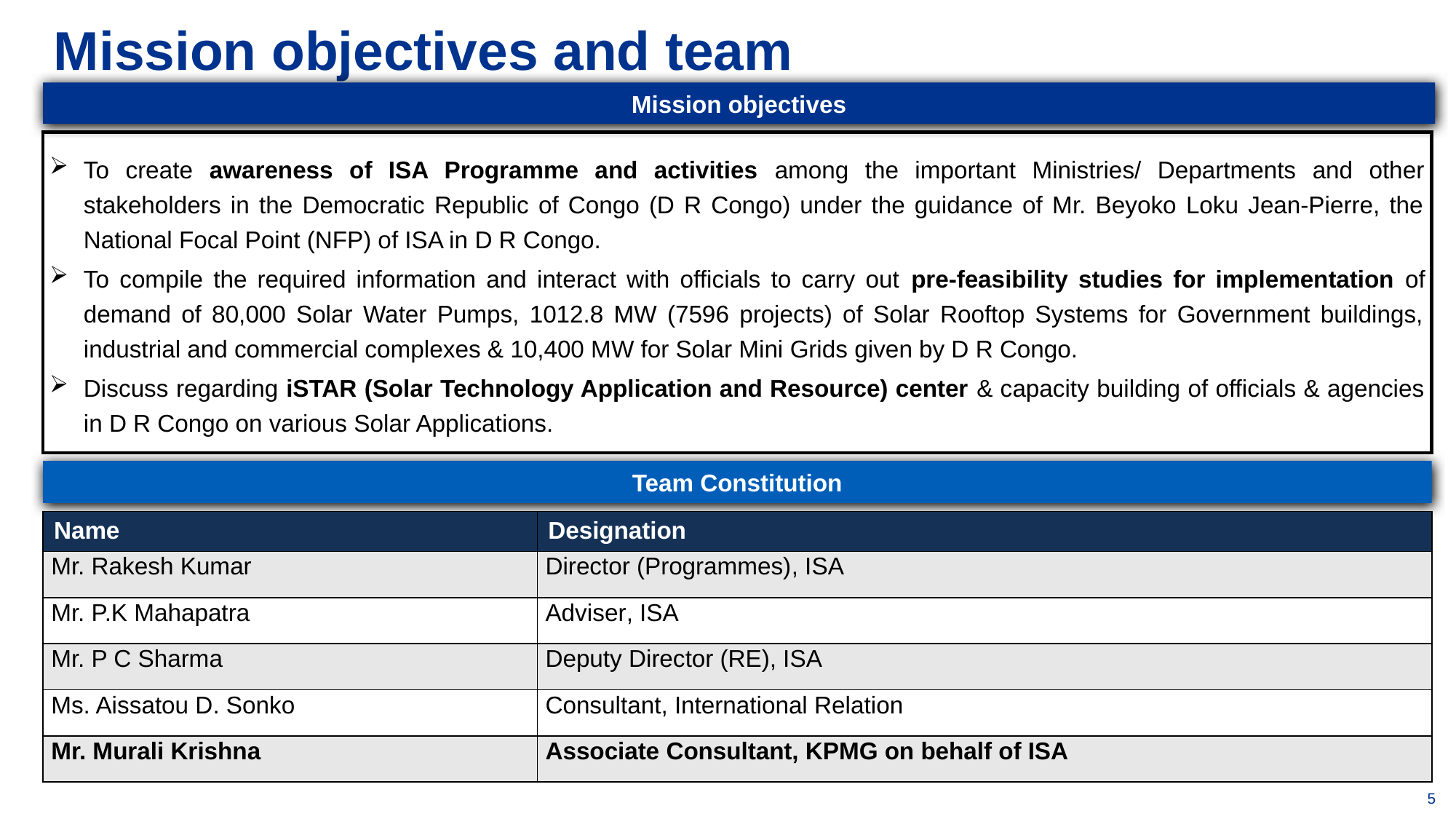

Mission objectives and team
Mission objectives
To create awareness of ISA Programme and activities among the important Ministries/ Departments and other stakeholders in the Democratic Republic of Congo (D R Congo) under the guidance of Mr. Beyoko Loku Jean-Pierre, the National Focal Point (NFP) of ISA in D R Congo.
To compile the required information and interact with officials to carry out pre-feasibility studies for implementation of demand of 80,000 Solar Water Pumps, 1012.8 MW (7596 projects) of Solar Rooftop Systems for Government buildings, industrial and commercial complexes & 10,400 MW for Solar Mini Grids given by D R Congo.
Discuss regarding iSTAR (Solar Technology Application and Resource) center & capacity building of officials & agencies in D R Congo on various Solar Applications.
Scaling Solar Application for Agricultural Use – Demand Aggregation
Team Constitution
| Name | Designation |
| --- | --- |
| Mr. Rakesh Kumar | Director (Programmes), ISA |
| Mr. P.K Mahapatra | Adviser, ISA |
| Mr. P C Sharma | Deputy Director (RE), ISA |
| Ms. Aissatou D. Sonko | Consultant, International Relation |
| Mr. Murali Krishna | Associate Consultant, KPMG on behalf of ISA |